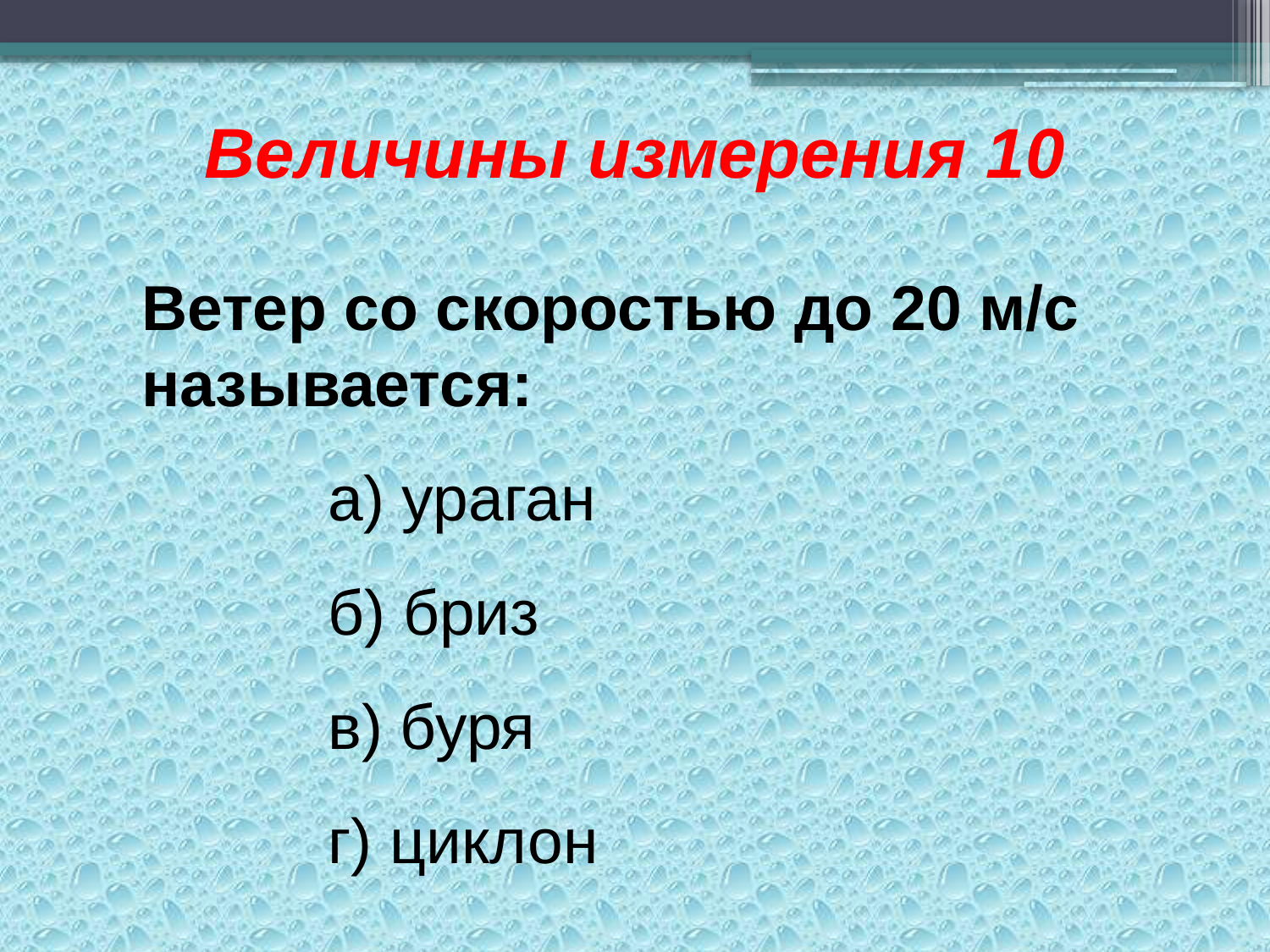

Величины измерения 10

Ветер со скоростью до 20 м/с называется:
а) ураган
б) бриз
в) буря
г) циклон